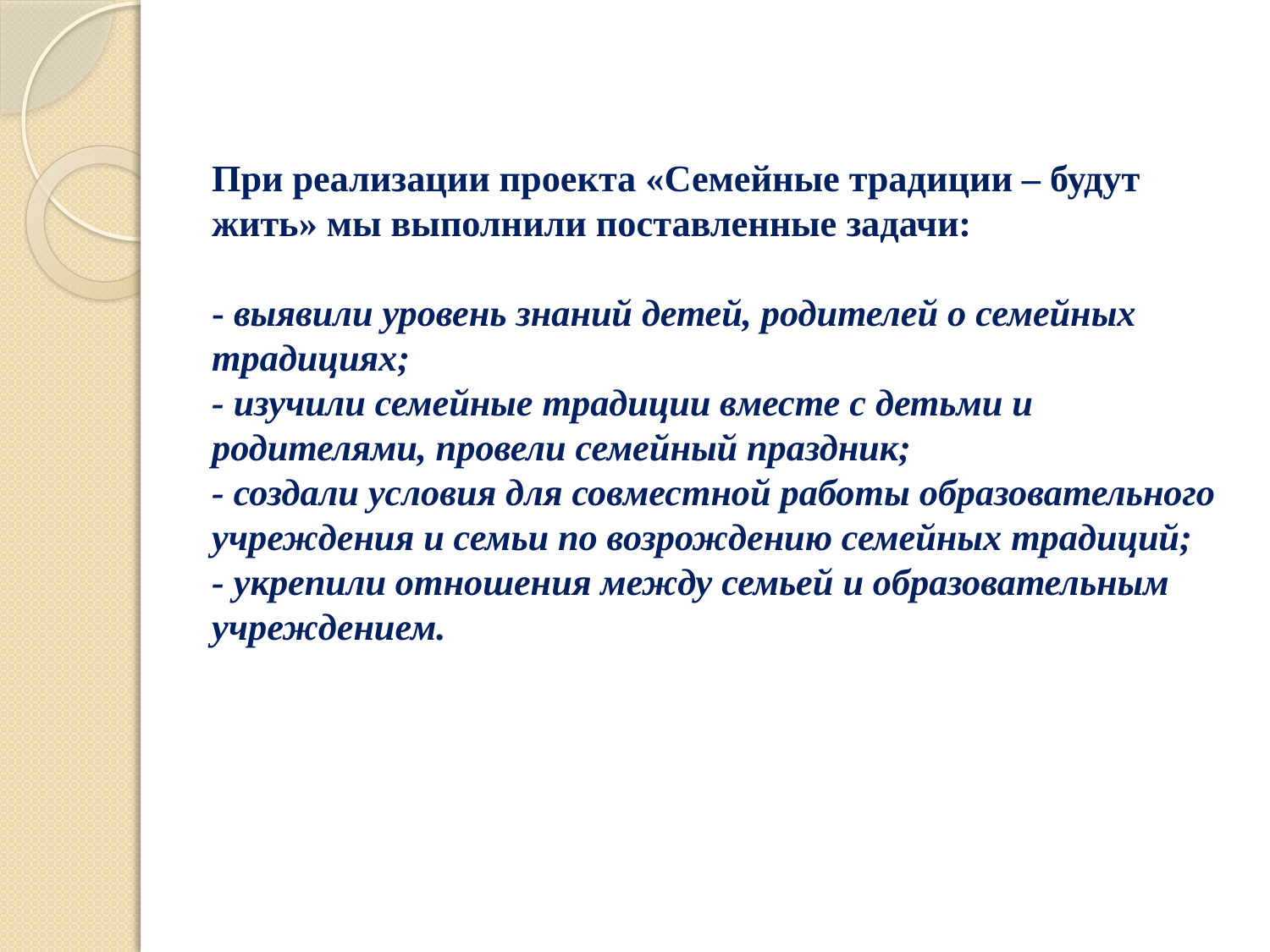

# При реализации проекта «Семейные традиции – будут жить» мы выполнили поставленные задачи: - выявили уровень знаний детей, родителей о семейных традициях; - изучили семейные традиции вместе с детьми и родителями, провели семейный праздник; - создали условия для совместной работы образовательного учреждения и семьи по возрождению семейных традиций; - укрепили отношения между семьей и образовательным учреждением.